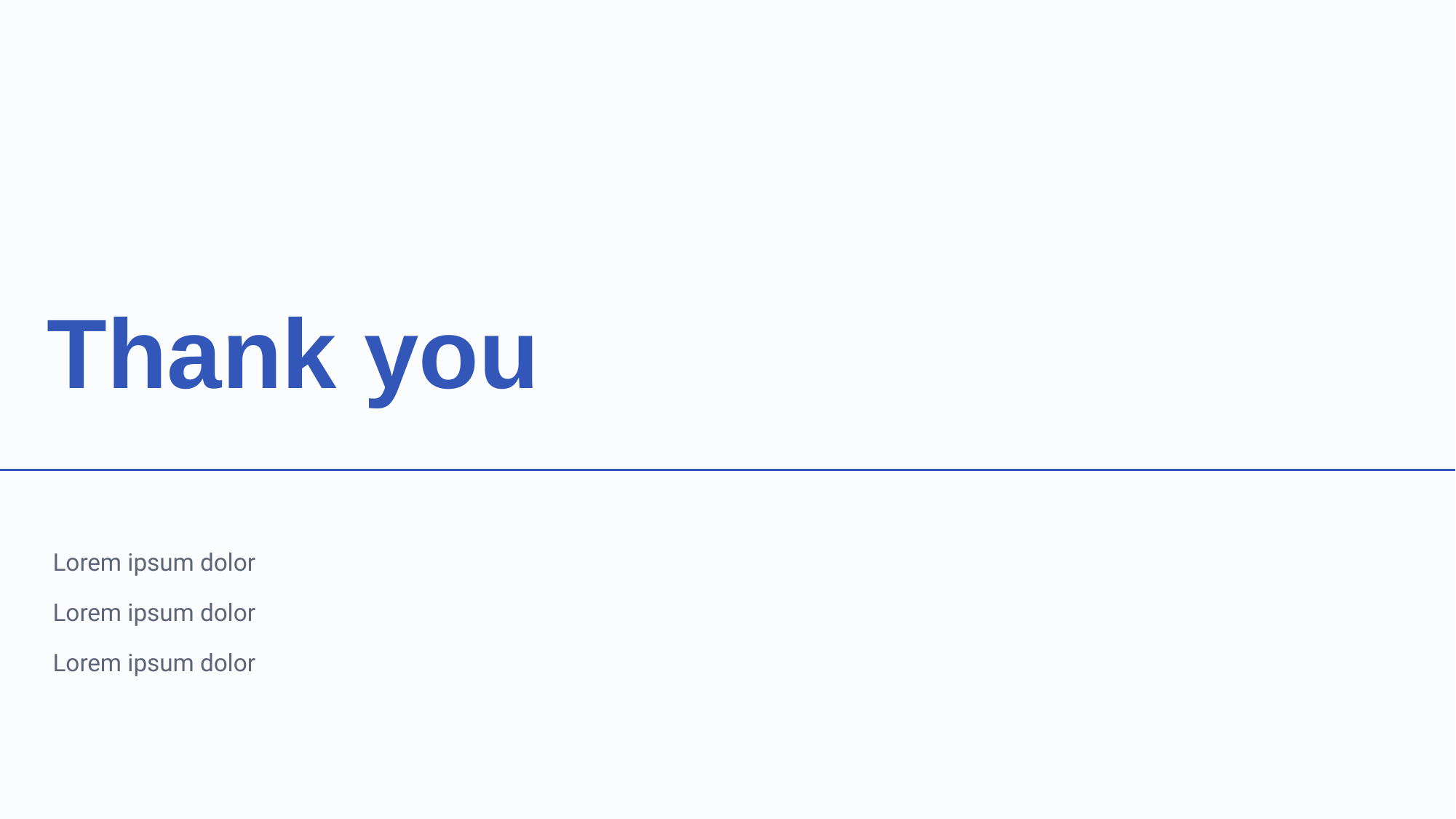

# Thank you
Lorem ipsum dolor
Lorem ipsum dolor
Lorem ipsum dolor